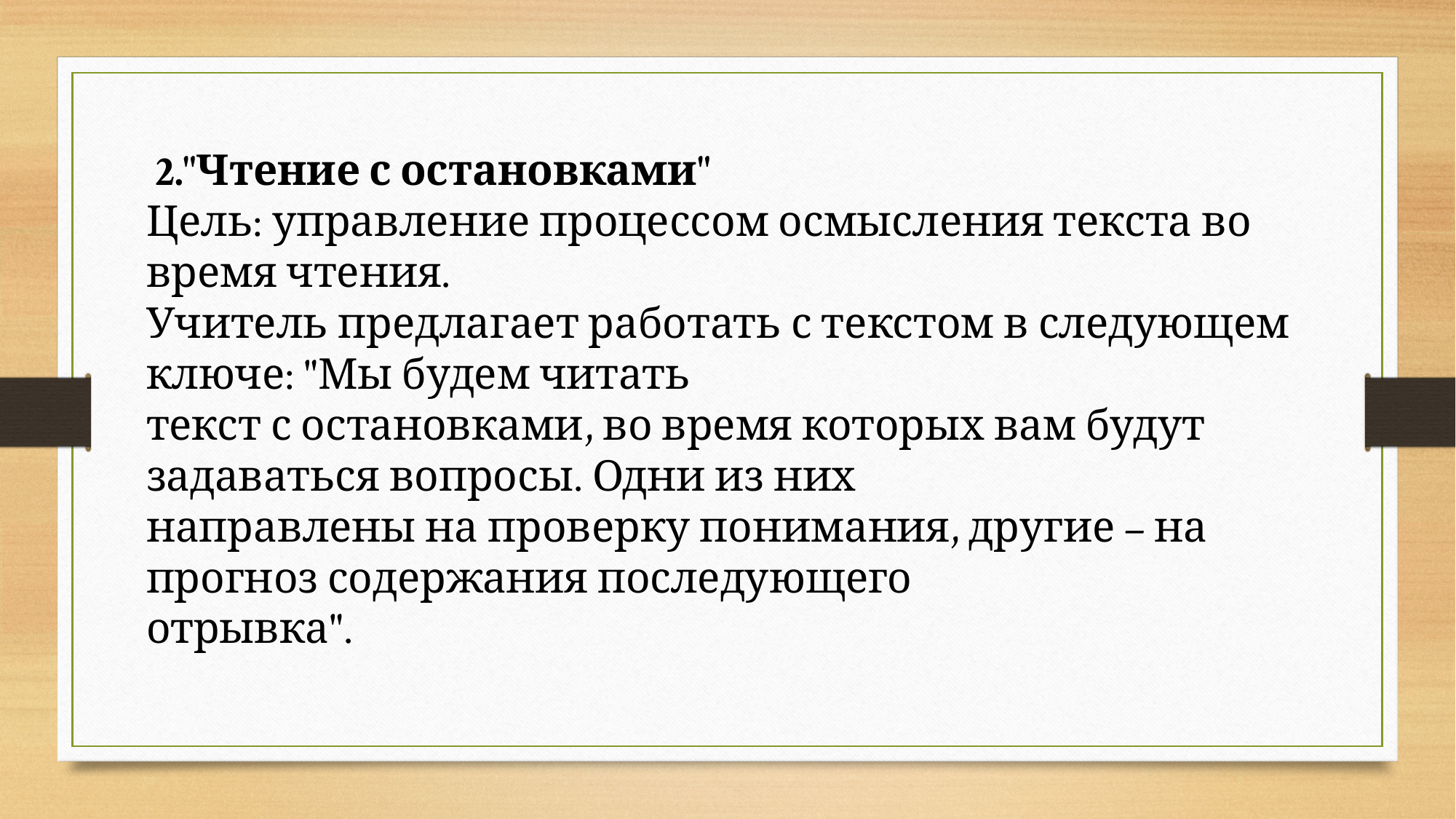

2."Чтение с остановками"
Цель: управление процессом осмысления текста во время чтения.
Учитель предлагает работать с текстом в следующем ключе: "Мы будем читать
текст с остановками, во время которых вам будут задаваться вопросы. Одни из них
направлены на проверку понимания, другие – на прогноз содержания последующего
отрывка".